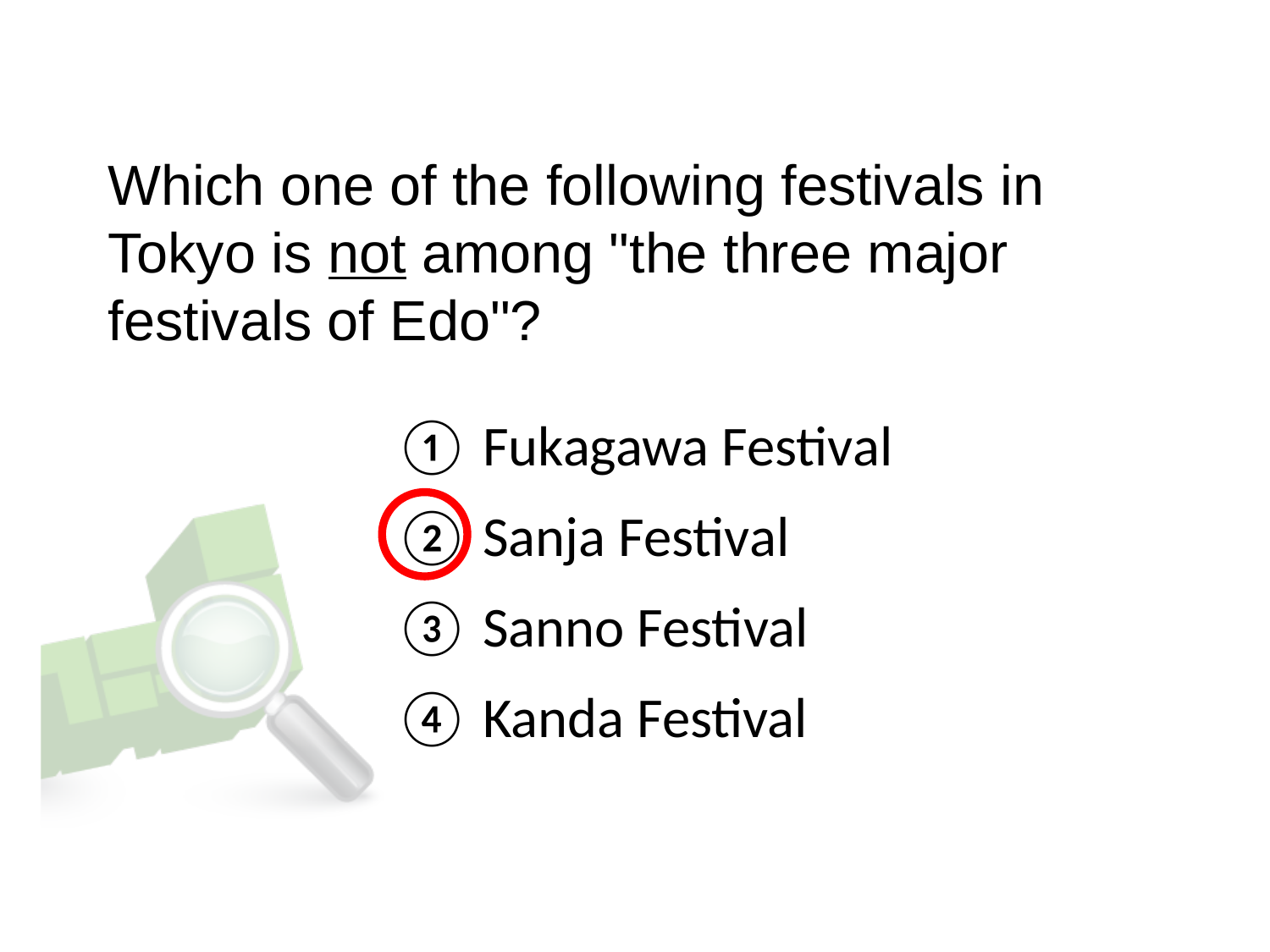

Which one of the following festivals in Tokyo is not among "the three major festivals of Edo"?
① Fukagawa Festival
② Sanja Festival
③ Sanno Festival
④ Kanda Festival